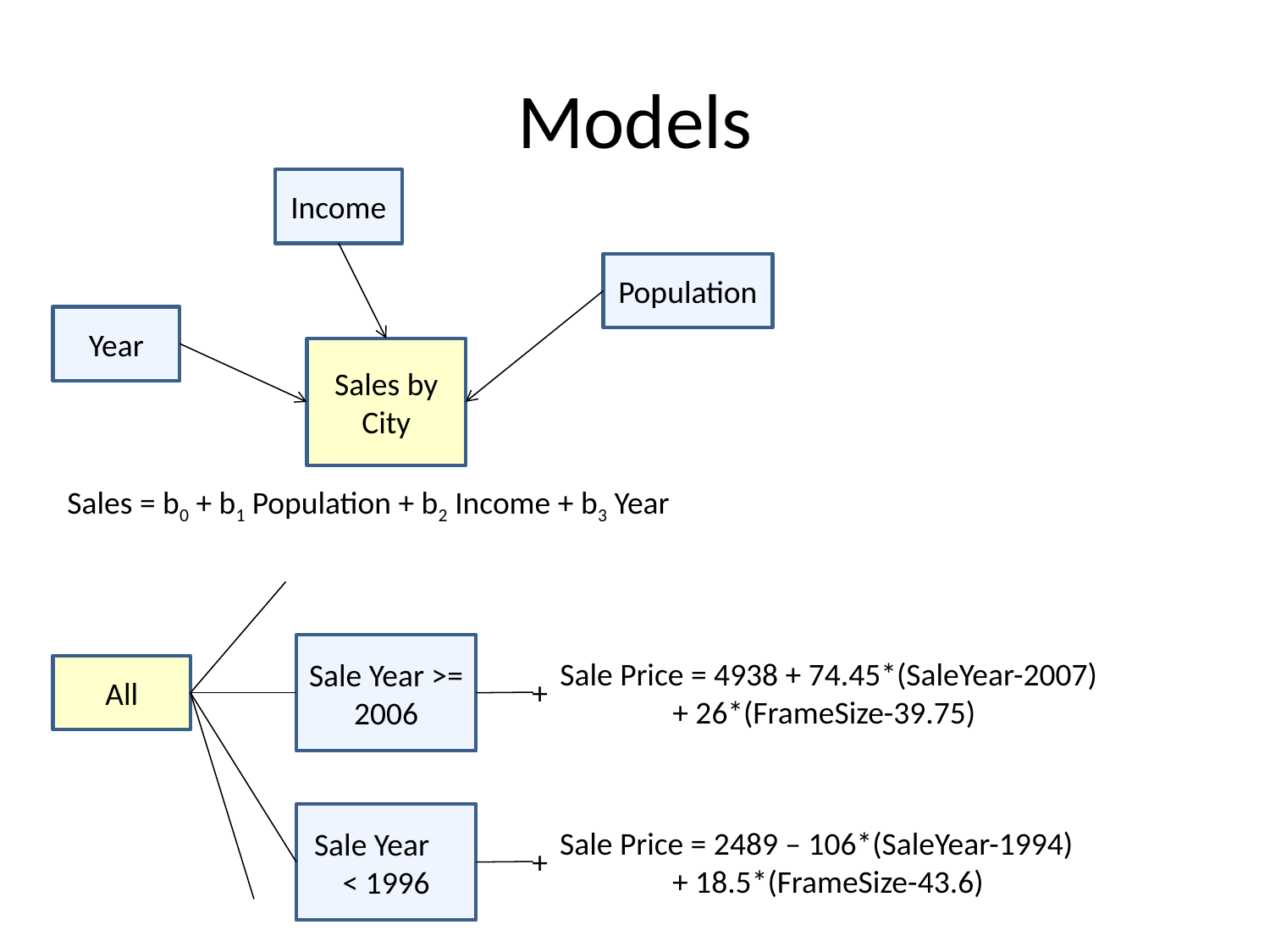

# Models
Income
Population
Year
Sales by City
Sales = b0 + b1 Population + b2 Income + b3 Year
Sale Year >= 2006
  Sale Price = 4938 + 74.45*(SaleYear-2007)
	+ 26*(FrameSize-39.75)
All
+
Sale Year     < 1996
  Sale Price = 2489 – 106*(SaleYear-1994)
	+ 18.5*(FrameSize-43.6)
+